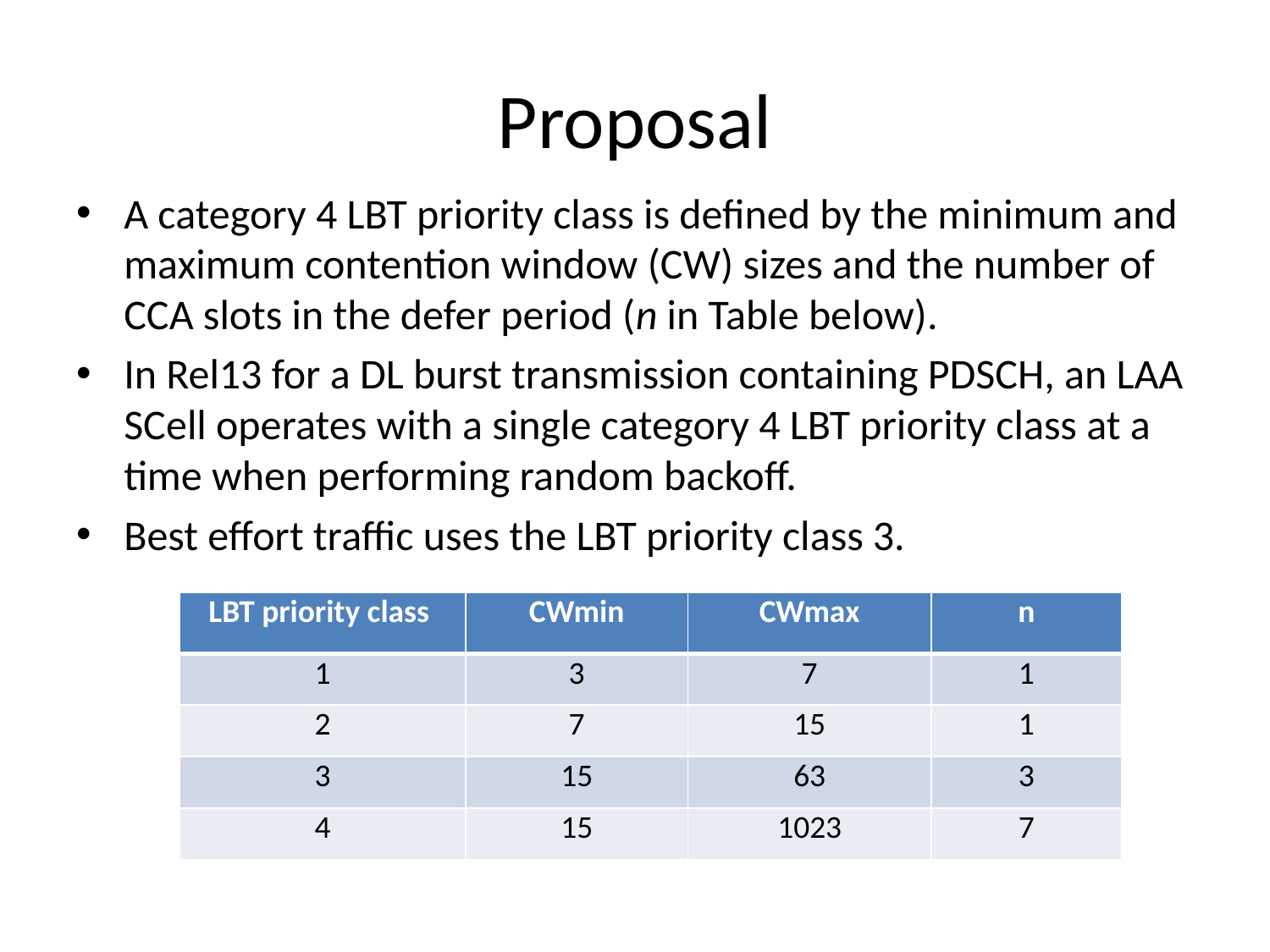

# Proposal
A category 4 LBT priority class is defined by the minimum and maximum contention window (CW) sizes and the number of CCA slots in the defer period (n in Table below).
In Rel13 for a DL burst transmission containing PDSCH, an LAA SCell operates with a single category 4 LBT priority class at a time when performing random backoff.
Best effort traffic uses the LBT priority class 3.

| LBT priority class | CWmin | CWmax | n |
| --- | --- | --- | --- |
| 1 | 3 | 7 | 1 |
| 2 | 7 | 15 | 1 |
| 3 | 15 | 63 | 3 |
| 4 | 15 | 1023 | 7 |